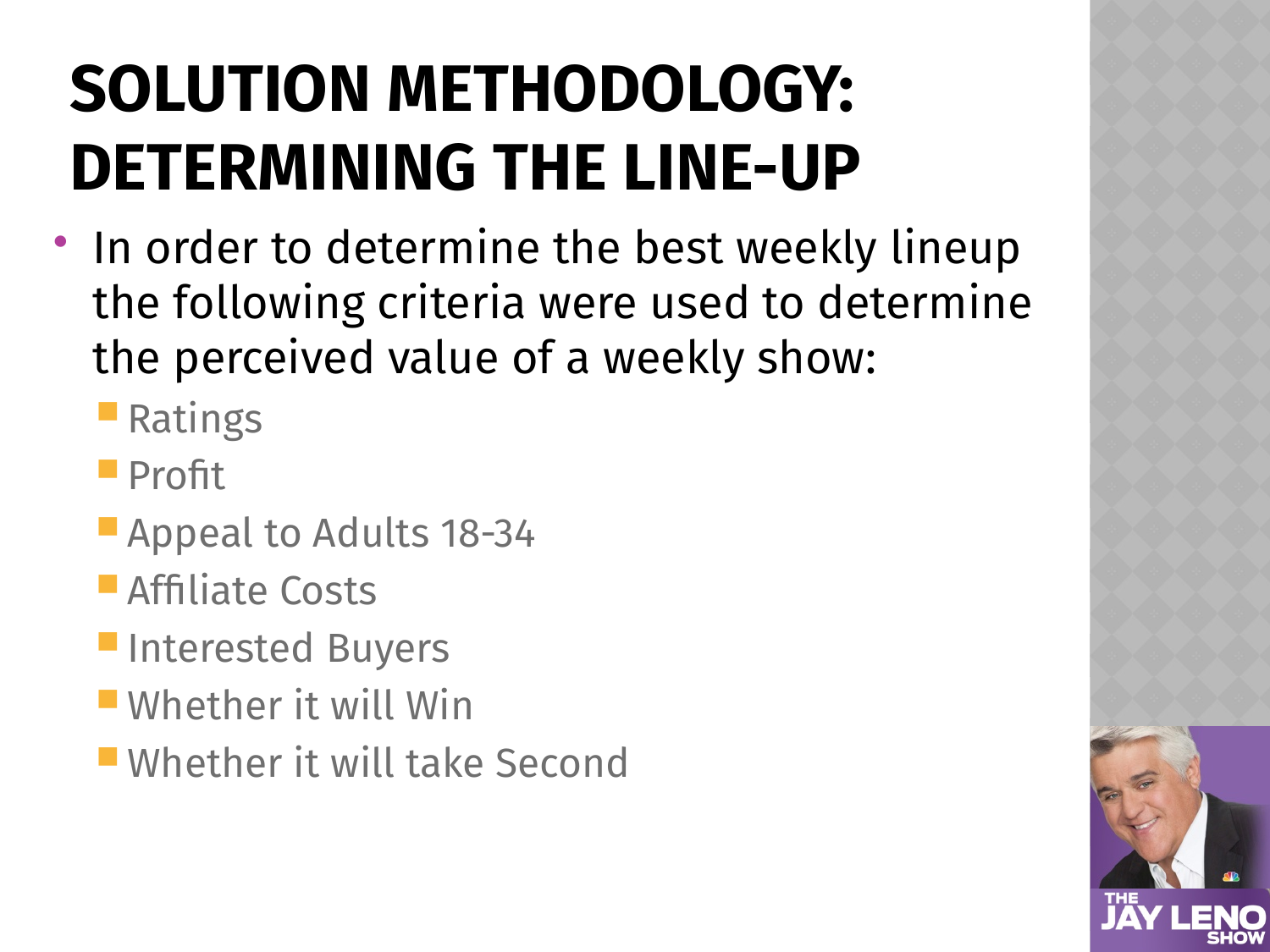

# Solution Methodology: DETERMINING THE LINE-UP
In order to determine the best weekly lineup the following criteria were used to determine the perceived value of a weekly show:
Ratings
Profit
Appeal to Adults 18-34
Affiliate Costs
Interested Buyers
Whether it will Win
Whether it will take Second